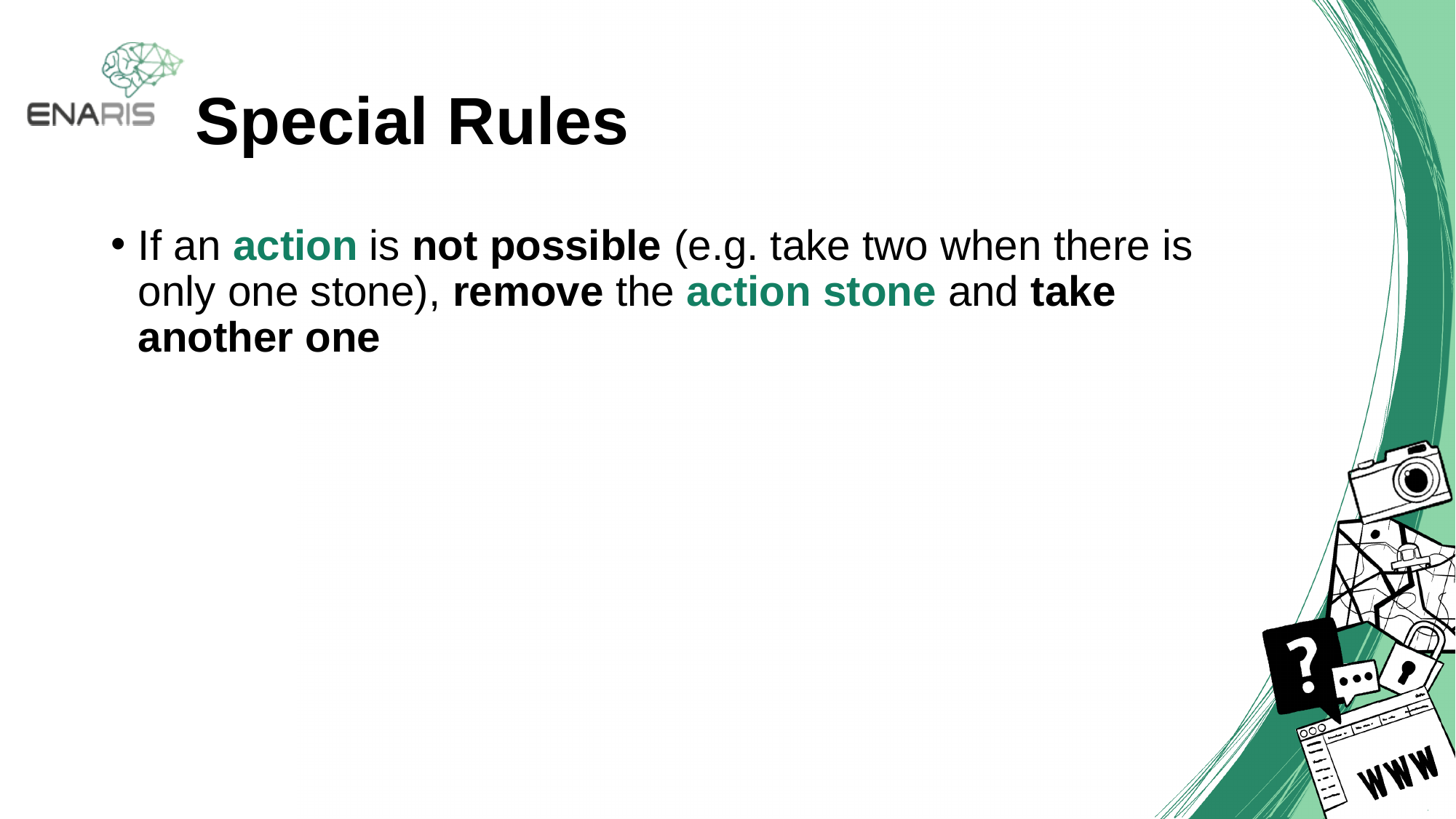

# Special Rules
If an action is not possible (e.g. take two when there is only one stone), remove the action stone and take another one